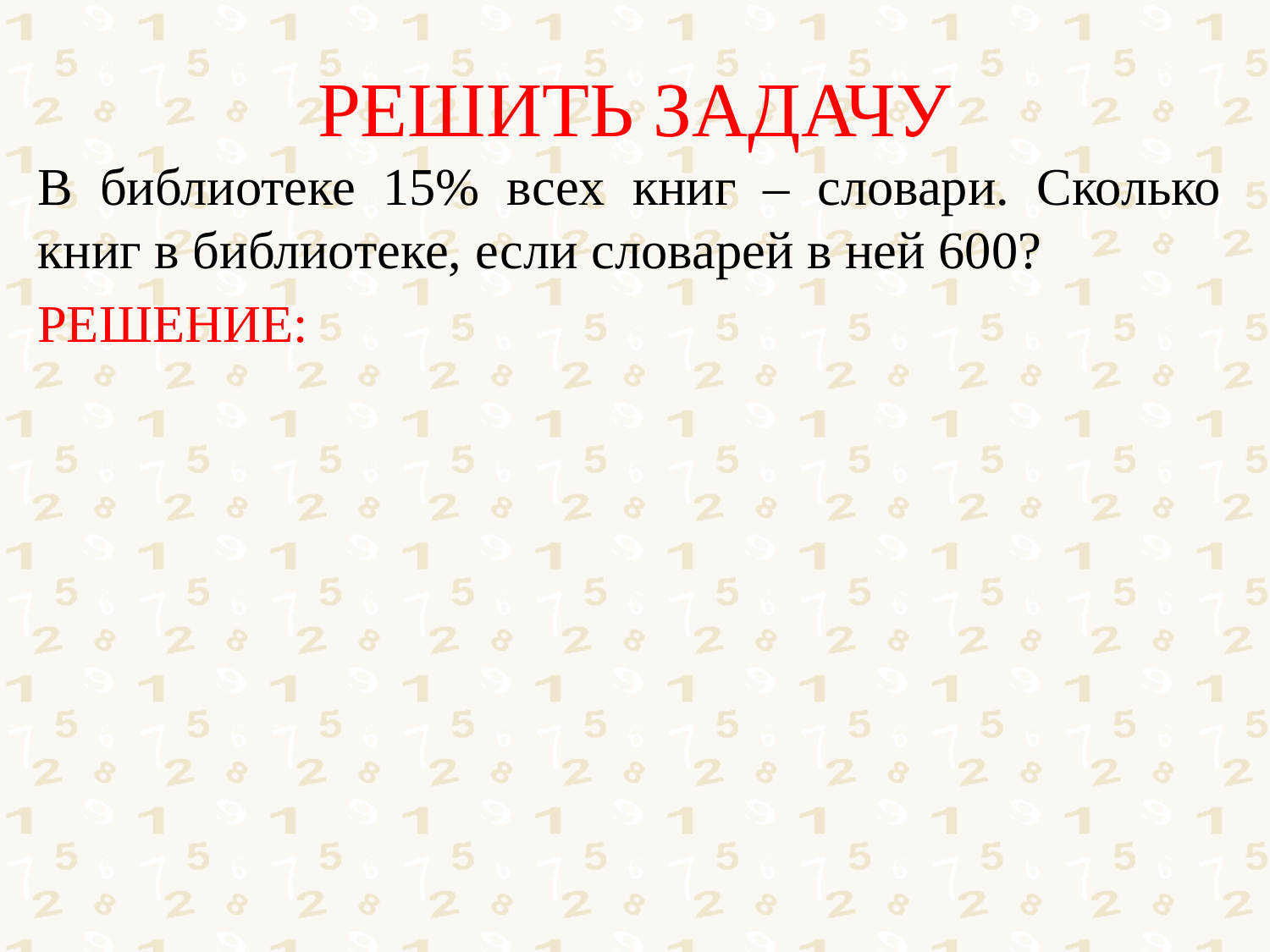

# РЕШИТЬ ЗАДАЧУ
В библиотеке 15% всех книг – словари. Сколько книг в библиотеке, если словарей в ней 600?
РЕШЕНИЕ: